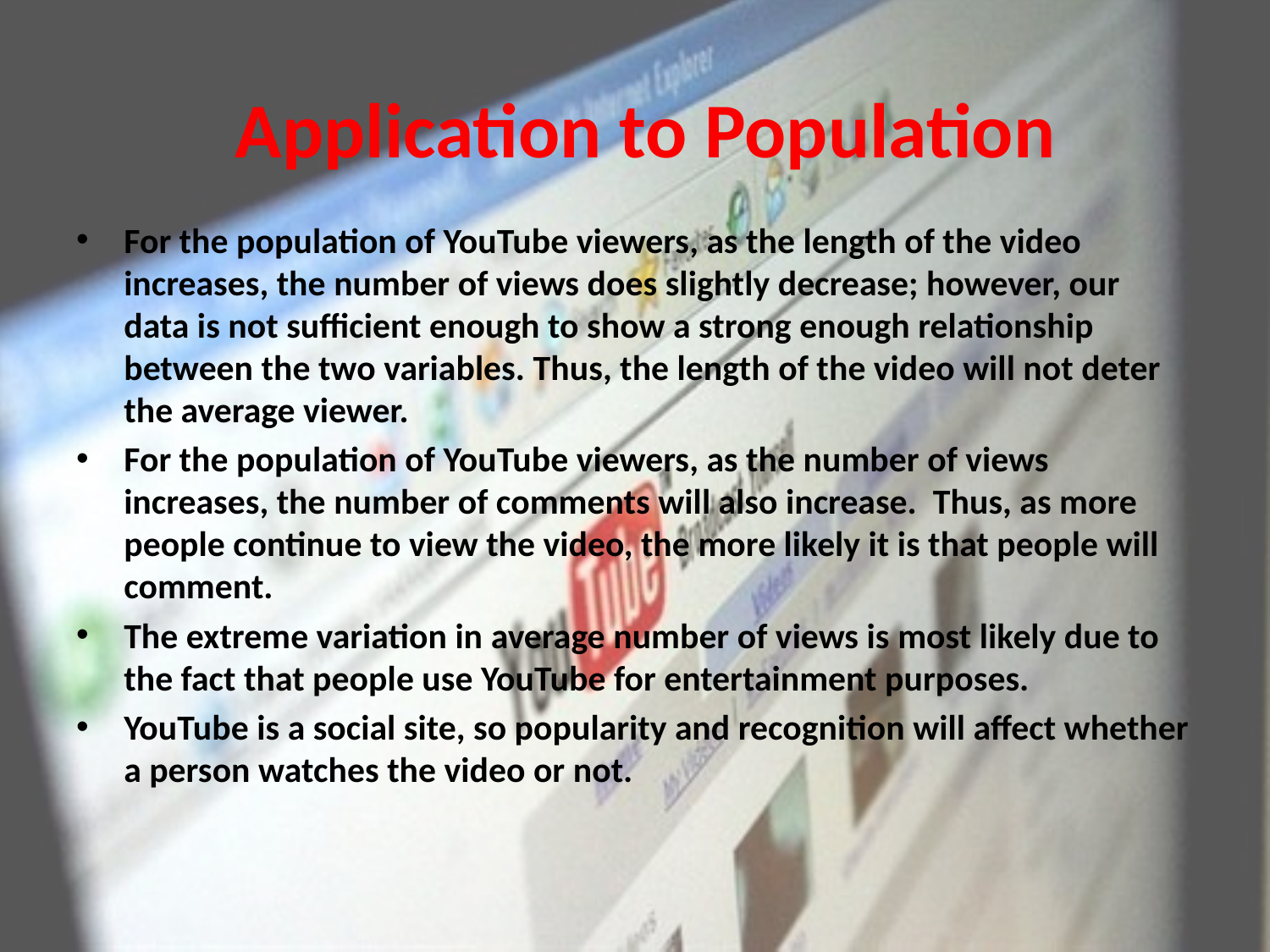

Application to Population
For the population of YouTube viewers, as the length of the video increases, the number of views does slightly decrease; however, our data is not sufficient enough to show a strong enough relationship between the two variables. Thus, the length of the video will not deter the average viewer.
For the population of YouTube viewers, as the number of views increases, the number of comments will also increase.  Thus, as more people continue to view the video, the more likely it is that people will comment.
The extreme variation in average number of views is most likely due to the fact that people use YouTube for entertainment purposes.
YouTube is a social site, so popularity and recognition will affect whether a person watches the video or not.